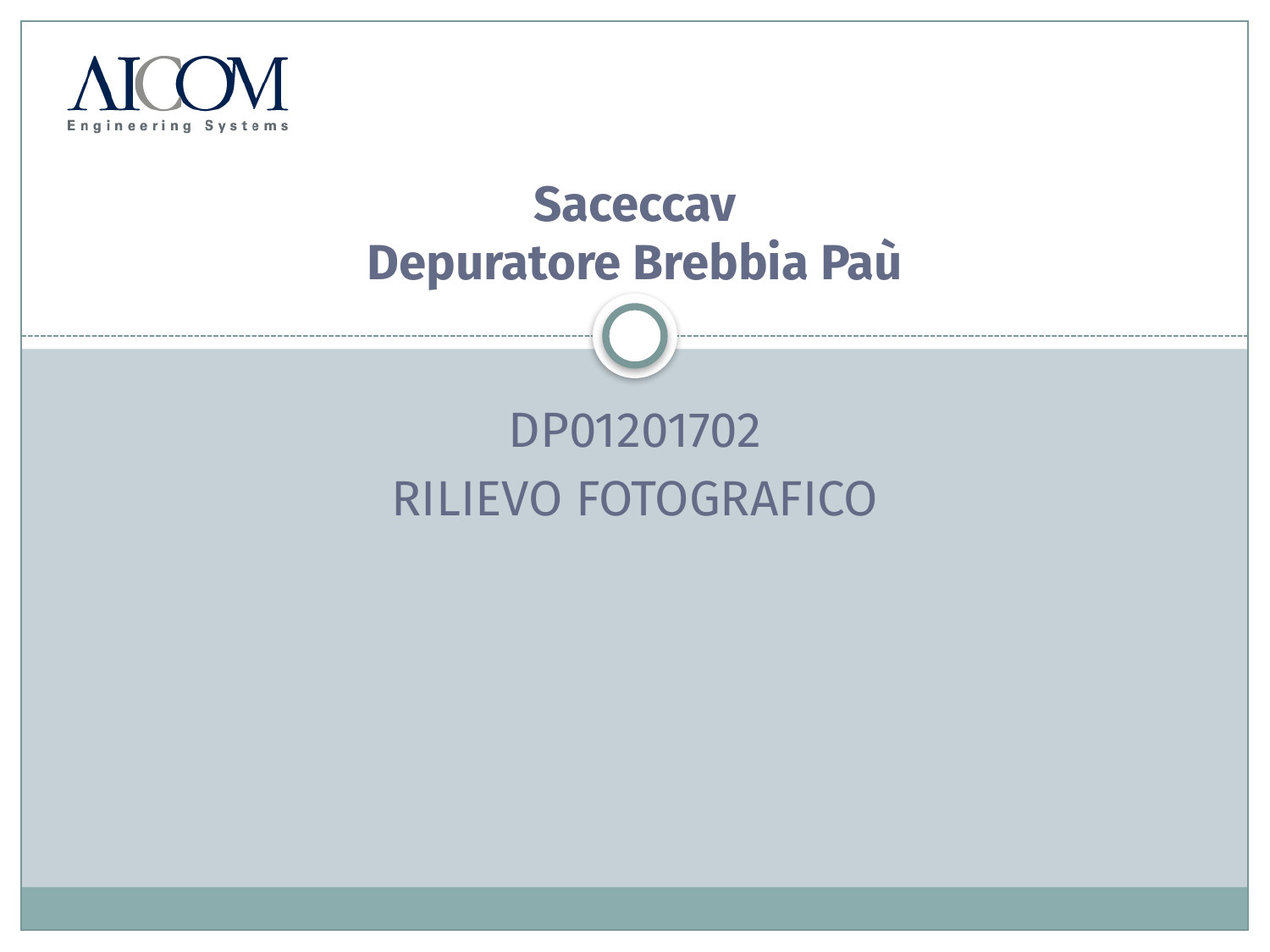

# Saceccav Depuratore Brebbia Paù
DP01201702
Rilievo fotografico